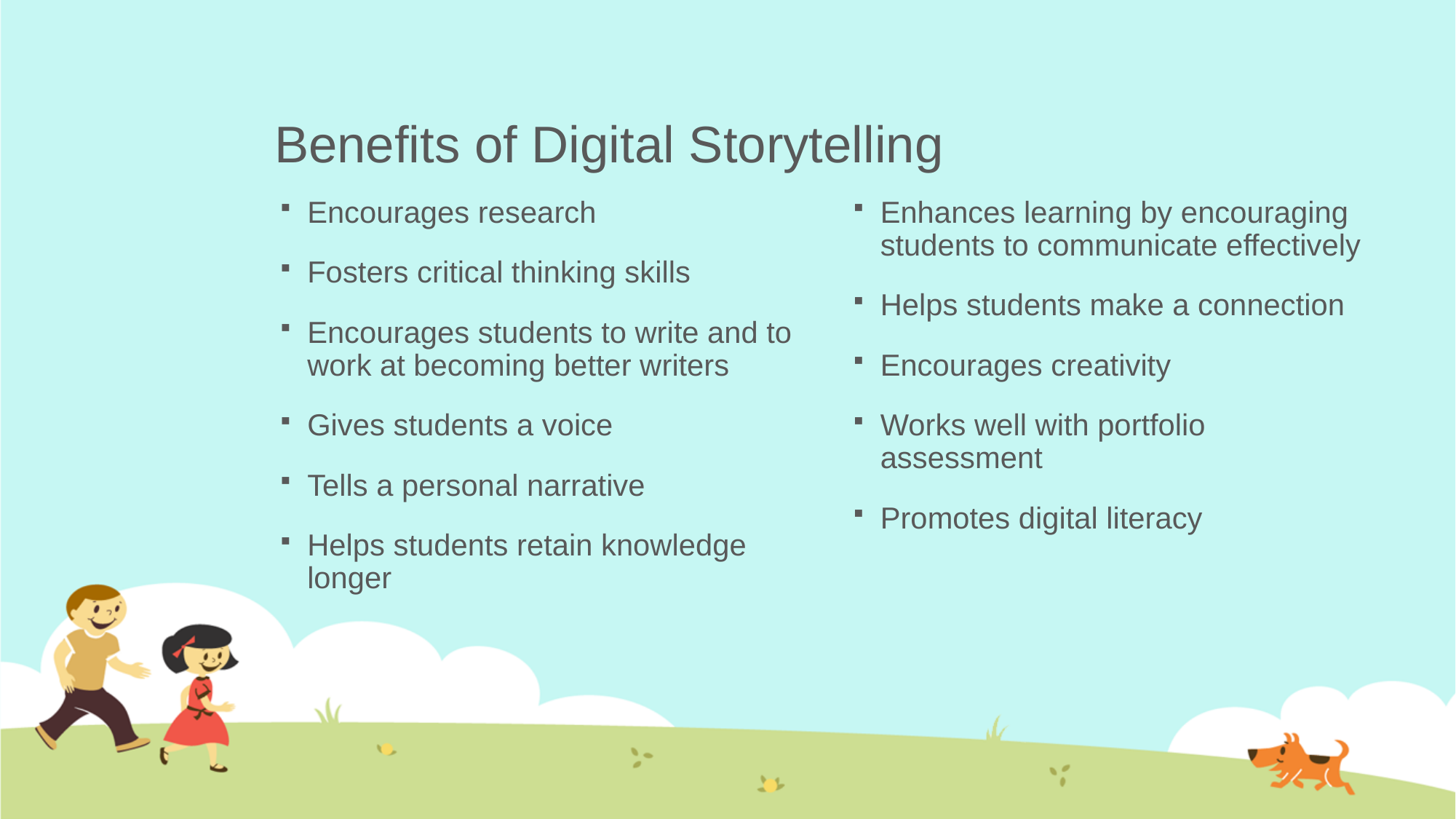

# Benefits of Digital Storytelling
Encourages research
Fosters critical thinking skills
Encourages students to write and to work at becoming better writers
Gives students a voice
Tells a personal narrative
Helps students retain knowledge longer
Enhances learning by encouraging students to communicate effectively
Helps students make a connection
Encourages creativity
Works well with portfolio assessment
Promotes digital literacy